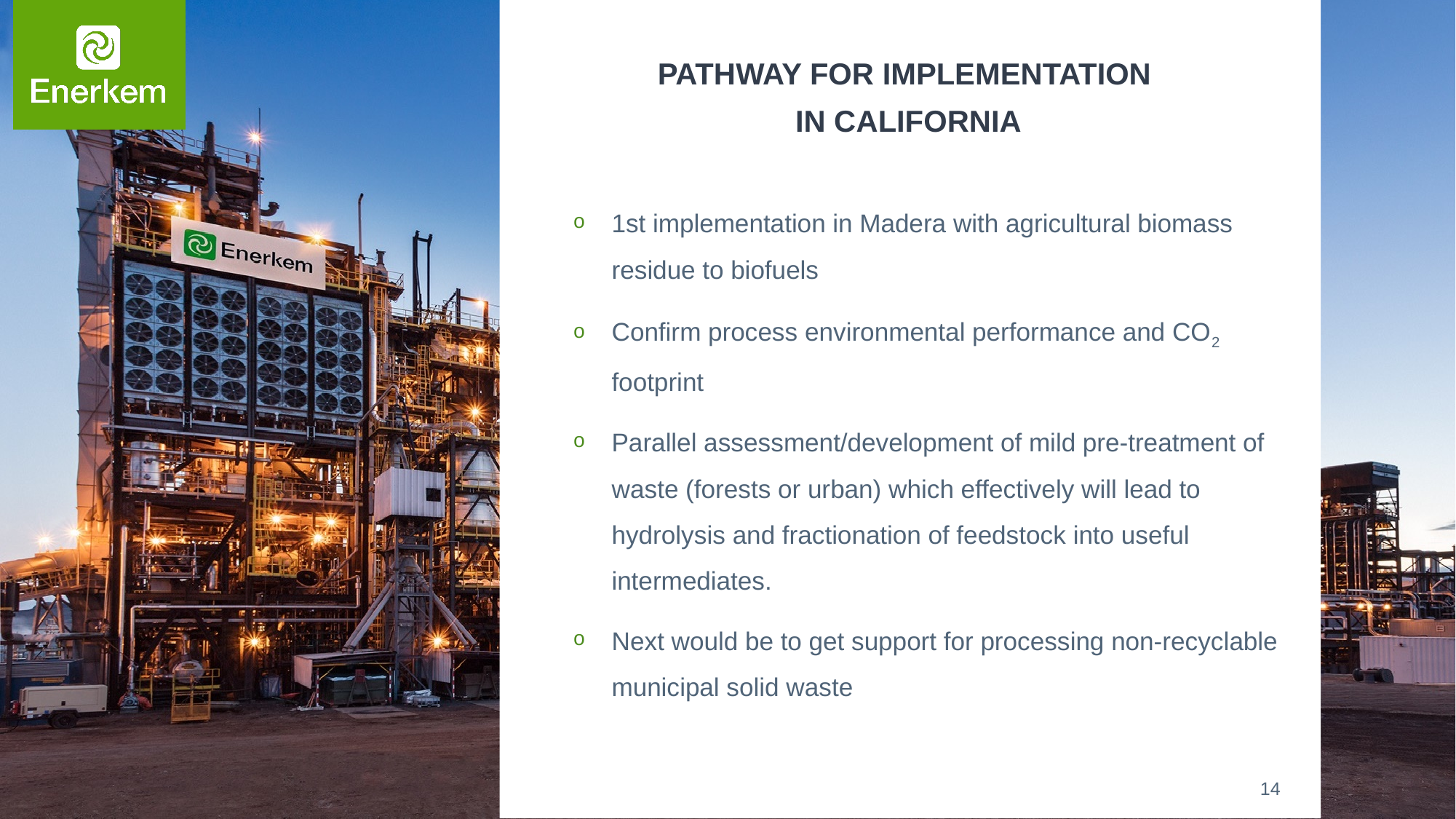

Pathway for implementation
in california
1st implementation in Madera with agricultural biomass residue to biofuels
Confirm process environmental performance and CO2 footprint
Parallel assessment/development of mild pre-treatment of waste (forests or urban) which effectively will lead to hydrolysis and fractionation of feedstock into useful intermediates.
Next would be to get support for processing non-recyclable municipal solid waste